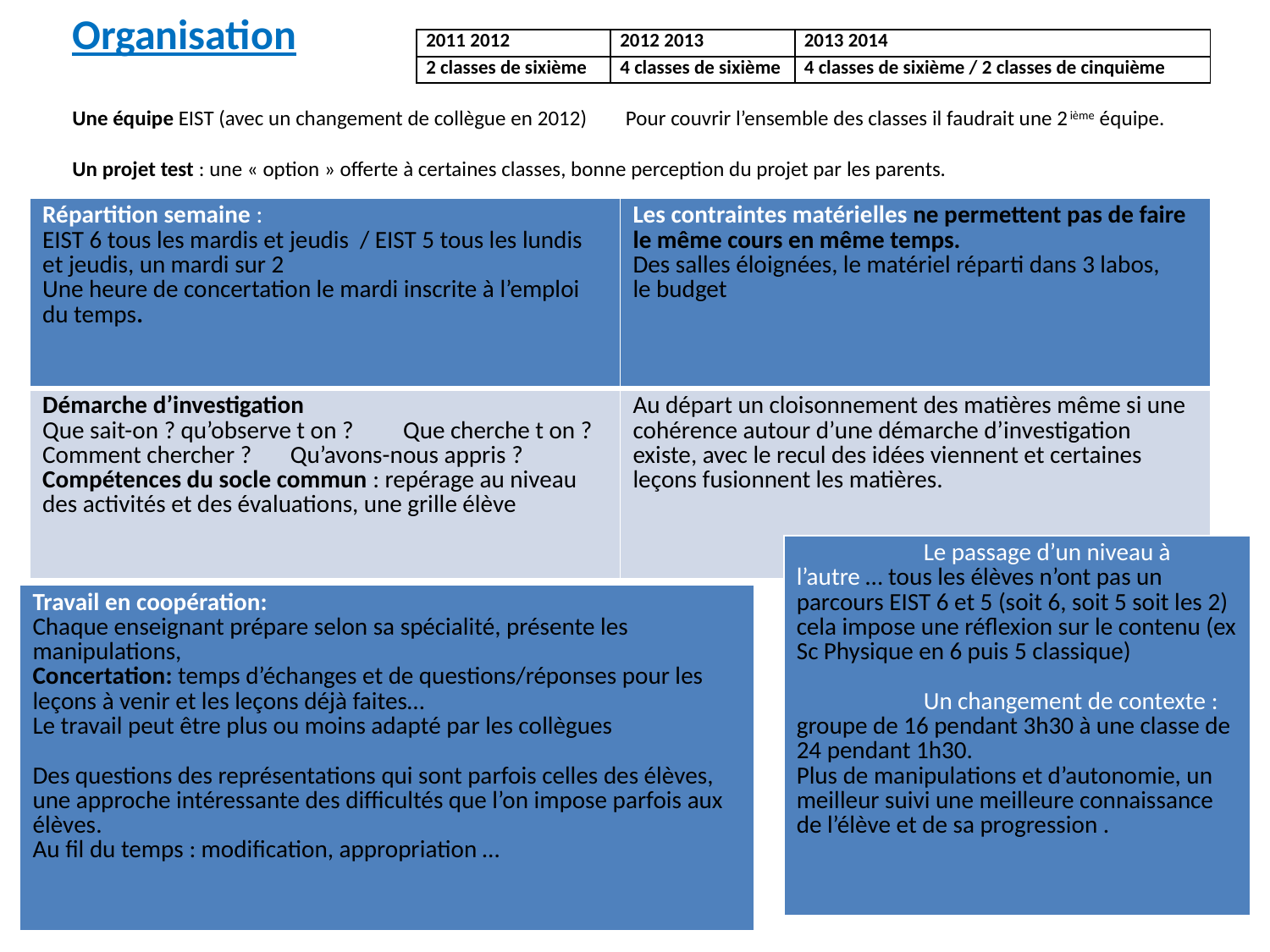

Organisation

Une équipe EIST (avec un changement de collègue en 2012)        Pour couvrir l’ensemble des classes il faudrait une 2ième équipe.

Un projet test : une « option » offerte à certaines classes, bonne perception du projet par les parents.

| 2011 2012 | 2012 2013 | 2013 2014 |
| --- | --- | --- |
| 2 classes de sixième | 4 classes de sixième | 4 classes de sixième / 2 classes de cinquième |
| Répartition semaine : EIST 6 tous les mardis et jeudis / EIST 5 tous les lundis et jeudis, un mardi sur 2 Une heure de concertation le mardi inscrite à l’emploi du temps. | Les contraintes matérielles ne permettent pas de faire le même cours en même temps. Des salles éloignées, le matériel réparti dans 3 labos, le budget |
| --- | --- |
| Démarche d’investigation Que sait-on ? qu’observe t on ? Que cherche t on ? Comment chercher ? Qu’avons-nous appris ? Compétences du socle commun : repérage au niveau des activités et des évaluations, une grille élève | Au départ un cloisonnement des matières même si une cohérence autour d’une démarche d’investigation existe, avec le recul des idées viennent et certaines leçons fusionnent les matières. |
| Le passage d’un niveau à l’autre … tous les élèves n’ont pas un parcours EIST 6 et 5 (soit 6, soit 5 soit les 2) cela impose une réflexion sur le contenu (ex Sc Physique en 6 puis 5 classique) Un changement de contexte : groupe de 16 pendant 3h30 à une classe de 24 pendant 1h30. Plus de manipulations et d’autonomie, un meilleur suivi une meilleure connaissance de l’élève et de sa progression . |
| --- |
| Travail en coopération: Chaque enseignant prépare selon sa spécialité, présente les manipulations, Concertation: temps d’échanges et de questions/réponses pour les leçons à venir et les leçons déjà faites… Le travail peut être plus ou moins adapté par les collègues Des questions des représentations qui sont parfois celles des élèves, une approche intéressante des difficultés que l’on impose parfois aux élèves. Au fil du temps : modification, appropriation … |
| --- |